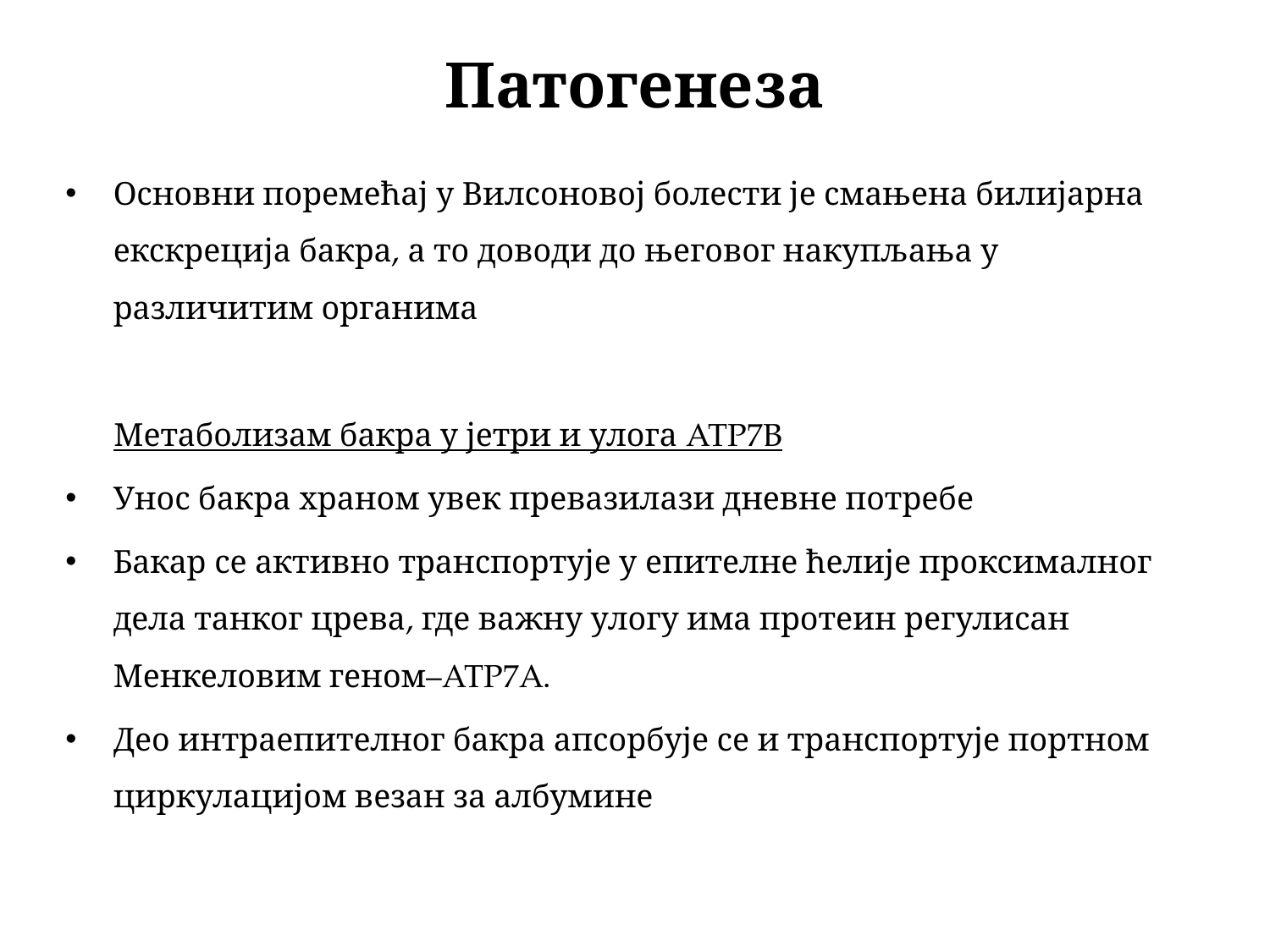

# Патогенеза
Основни поремећај у Вилсоновој болести је смањена билијарна екскреција бакра, а то доводи до његовог накупљања у различитим органима

      Метаболизам бакра у јетри и улога ATP7B
Унос бакра храном увек превазилази дневне потребе
Бакар се активно транспортује у епителне ћелије проксималног дела танког црева, где важну улогу има протеин регулисан Менкеловим геном–ATP7A.
Део интраепителног бакра апсорбује се и транспортује портном циркулацијом везан за албумине